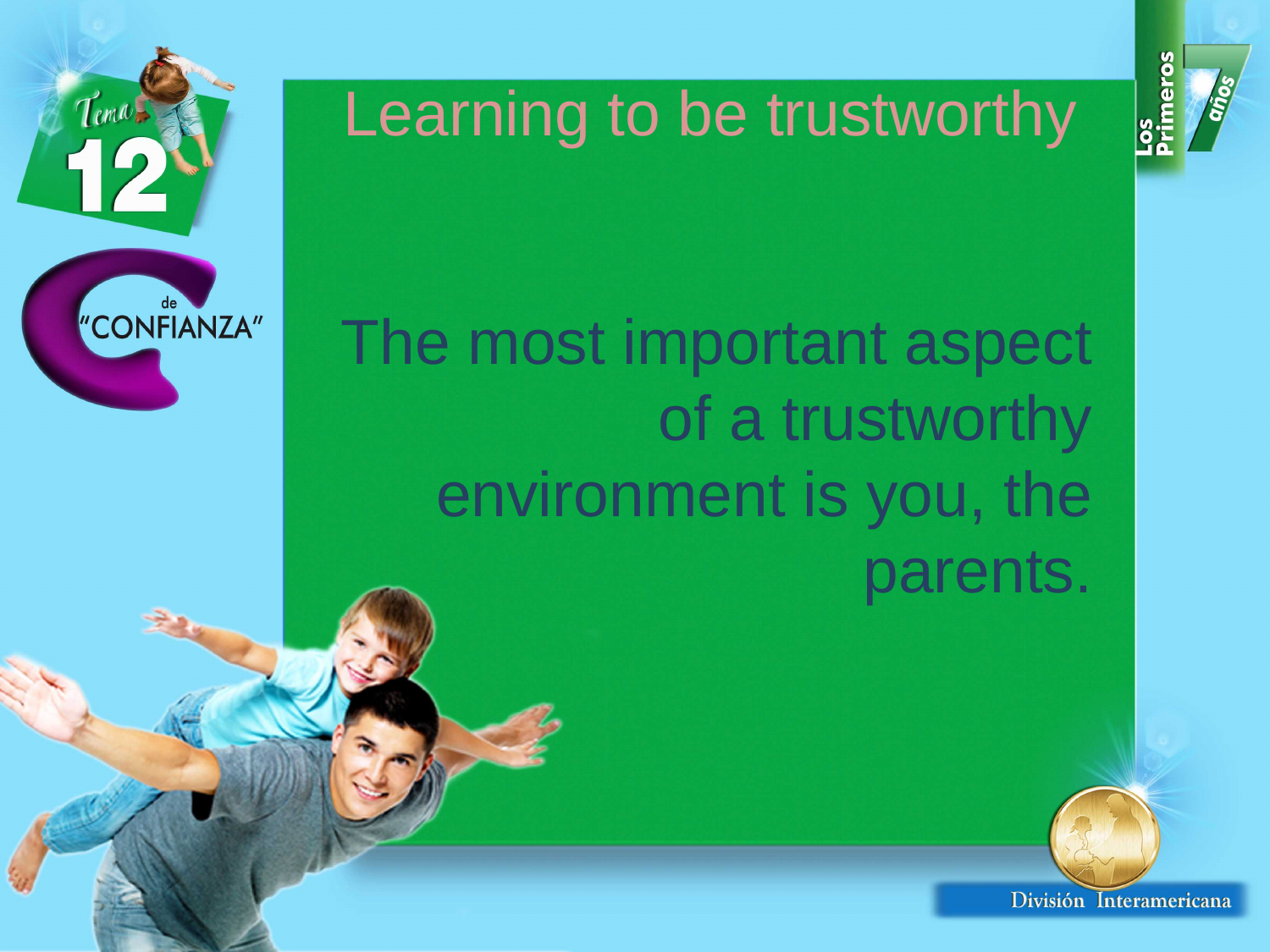

Learning to be trustworthy

The most important aspect of a trustworthy environment is you, the parents.